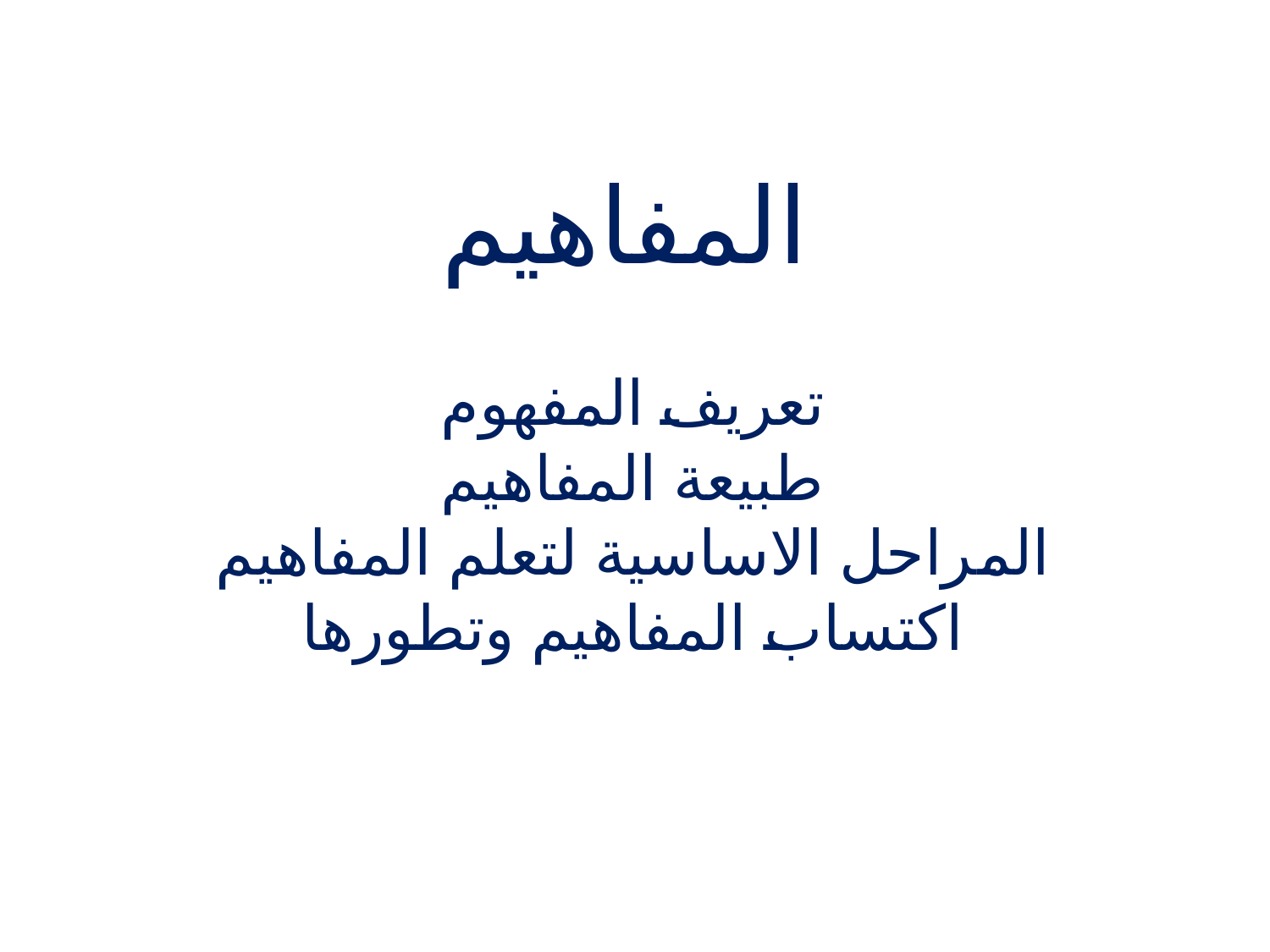

# المفاهيم

تعريف المفهوم
طبيعة المفاهيم
المراحل الاساسية لتعلم المفاهيم
اكتساب المفاهيم وتطورها